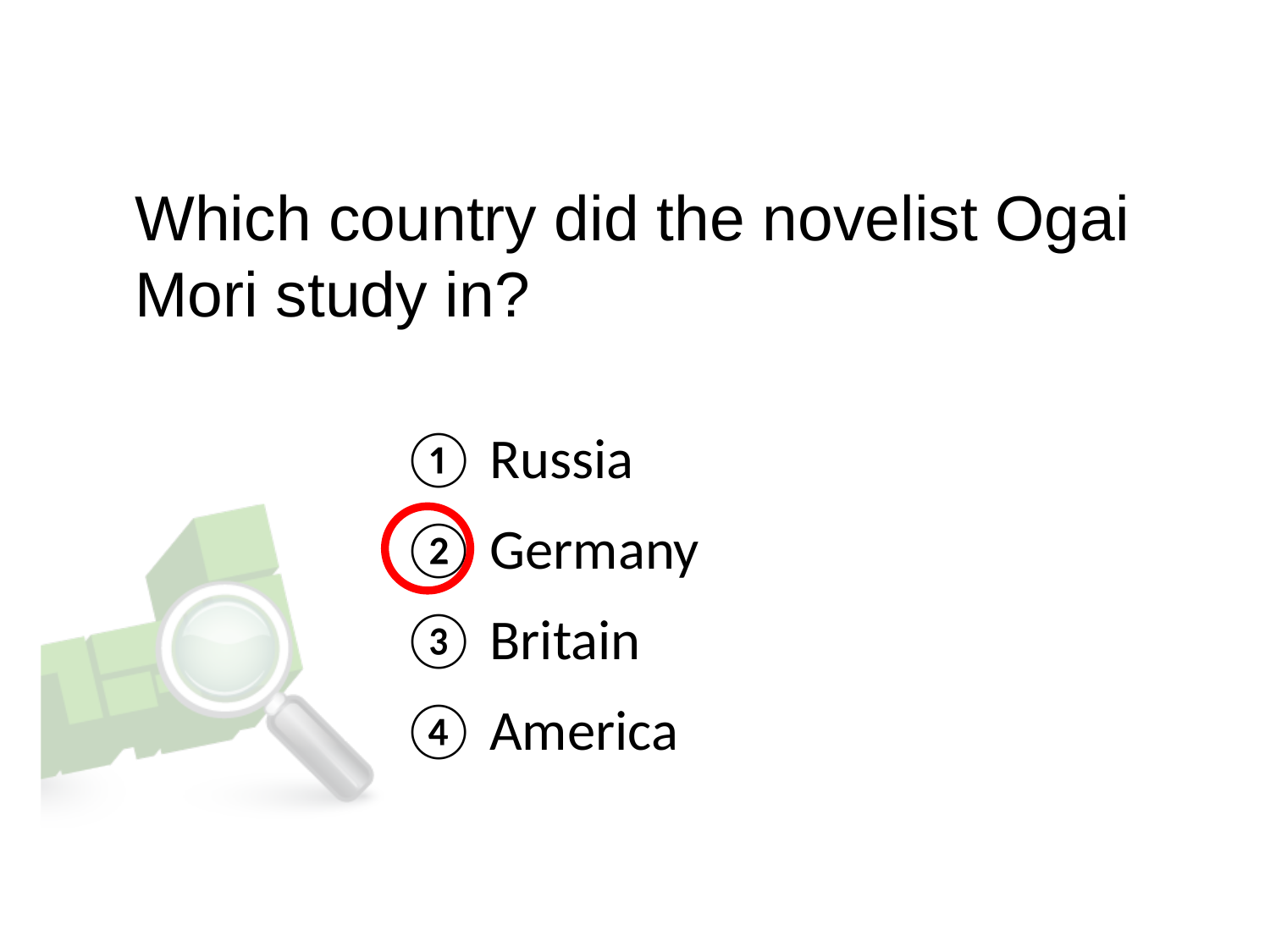

Which country did the novelist Ogai Mori study in?
① Russia
② Germany
③ Britain
④ America